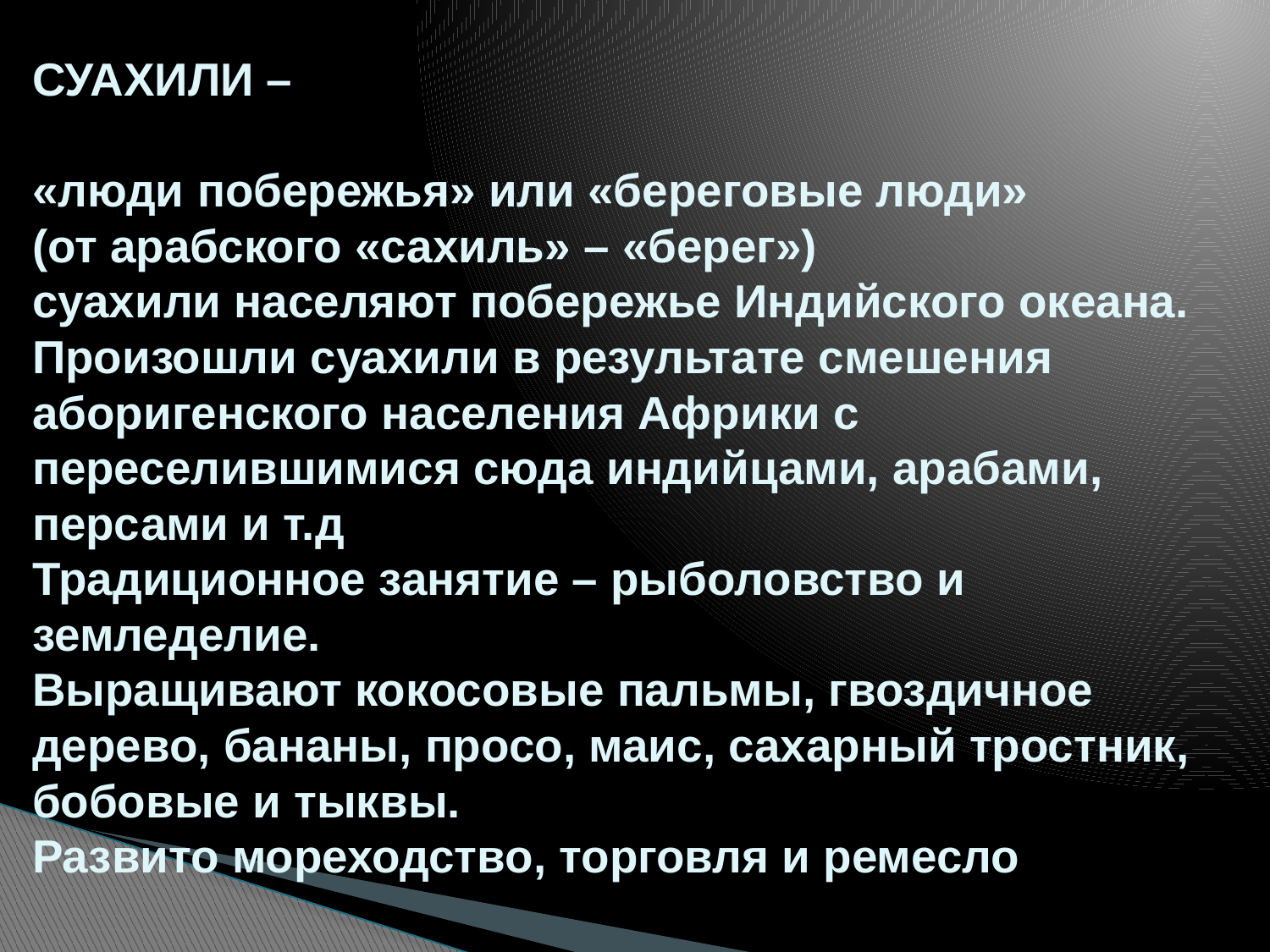

# СУАХИЛИ – «люди побережья» или «береговые люди» (от арабского «сахиль» – «берег») суахили населяют побережье Индийского океана. Произошли суахили в результате смешения аборигенского населения Африки с переселившимися сюда индийцами, арабами, персами и т.д Традиционное занятие – рыболовство и земледелие. Выращивают кокосовые пальмы, гвоздичное дерево, бананы, просо, маис, сахарный тростник, бобовые и тыквы. Развито мореходство, торговля и ремесло